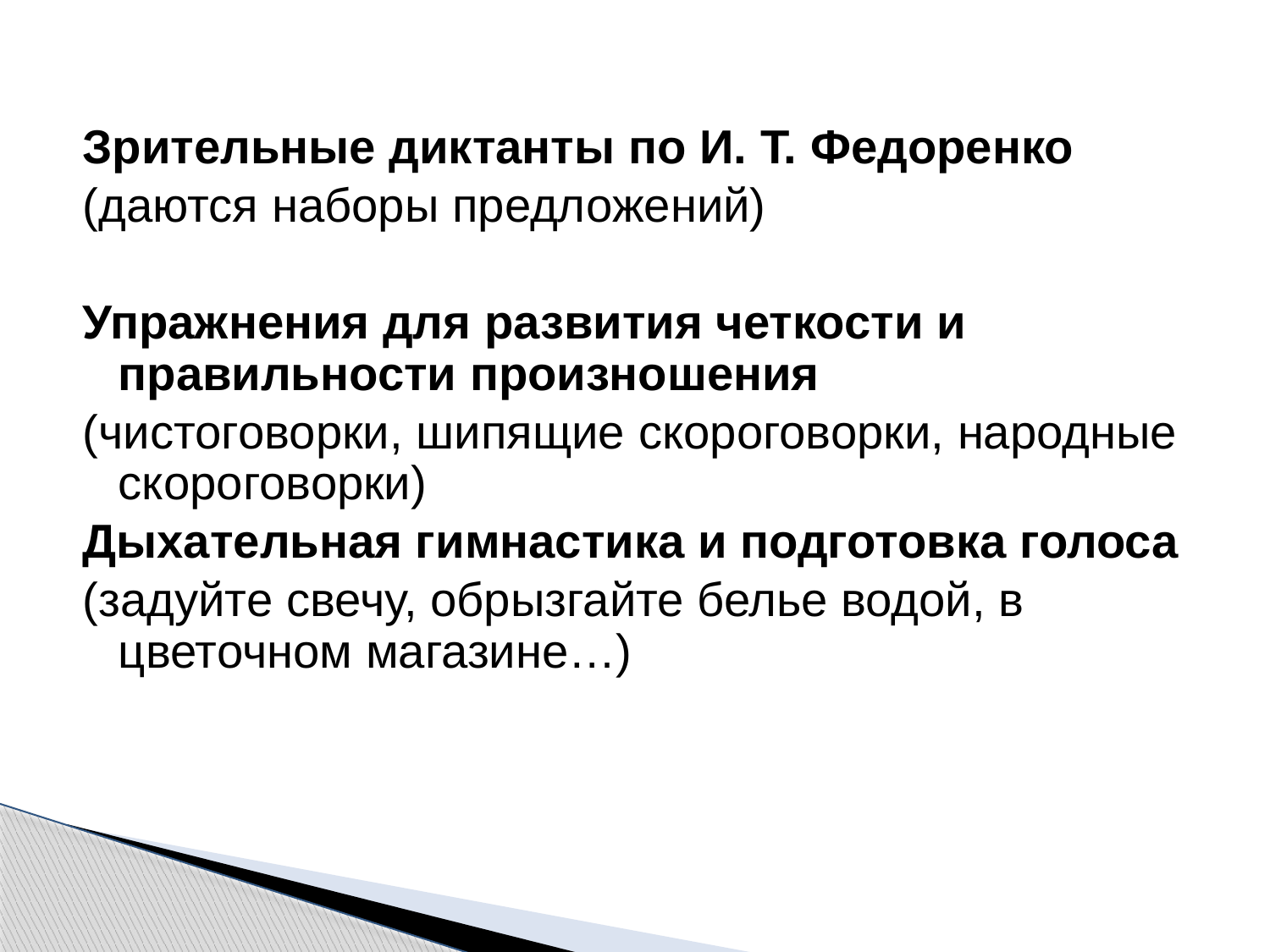

Зрительные диктанты по И. Т. Федоренко
(даются наборы предложений)

Упражнения для развития четкости и правильности произношения
(чистоговорки, шипящие скороговорки, народные скороговорки)
Дыхательная гимнастика и подготовка голоса
(задуйте свечу, обрызгайте белье водой, в цветочном магазине…)